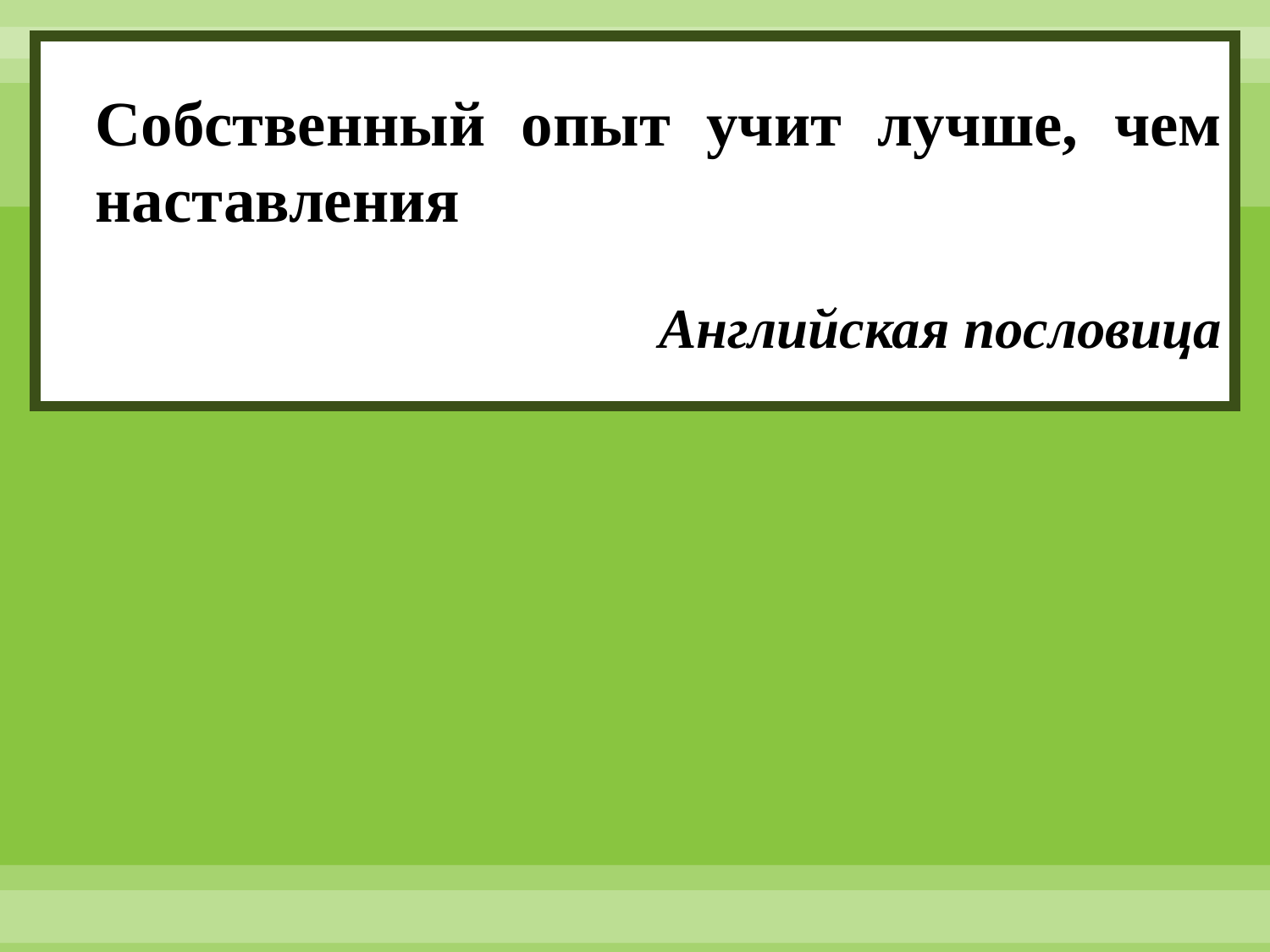

#
Собственный опыт учит лучше, чем наставления
Английская пословица